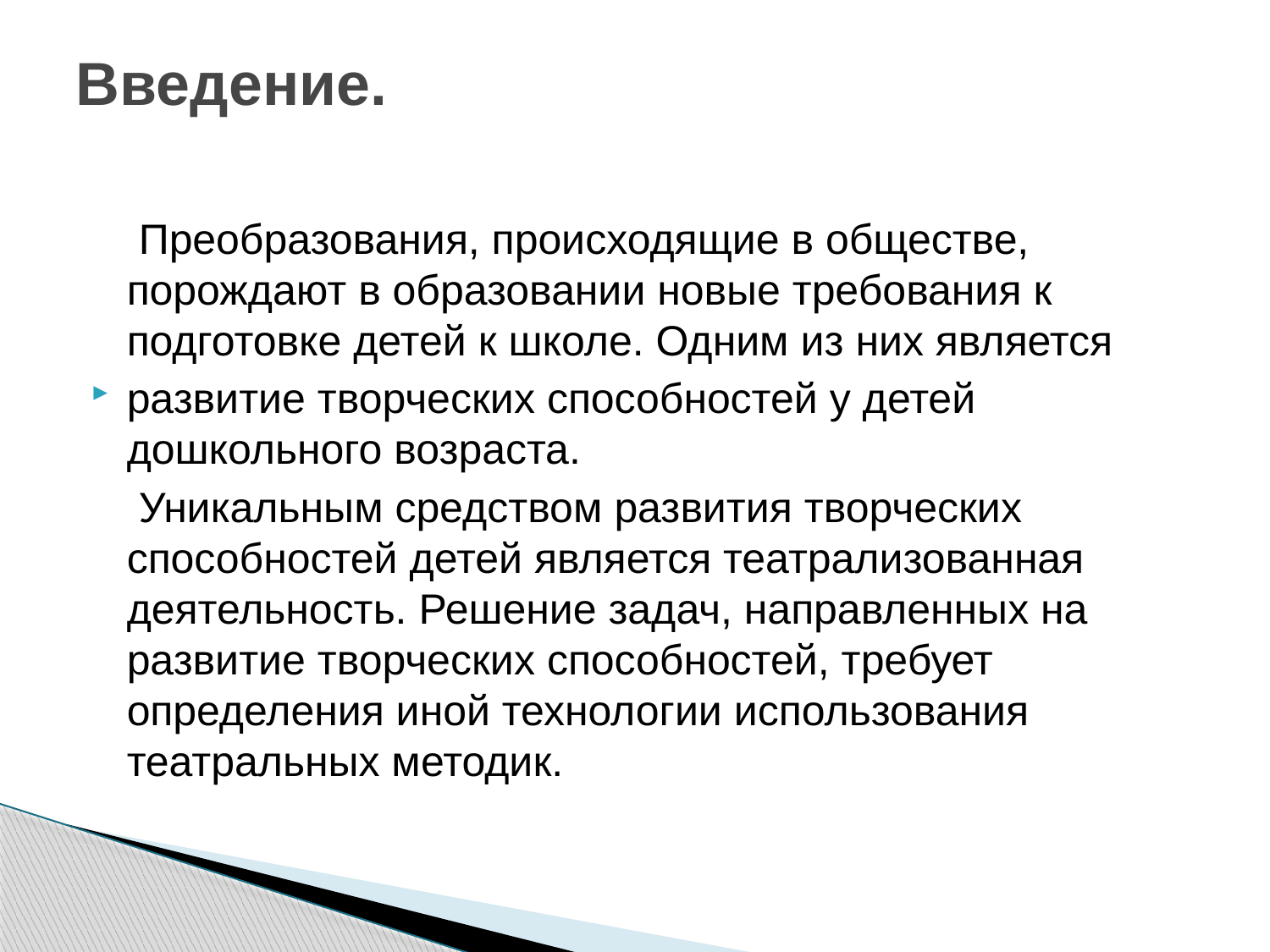

# Введение.
    Преобразования, происходящие в обществе, порождают в образовании новые требования к подготовке детей к школе. Одним из них является
развитие творческих способностей у детей дошкольного возраста.
    Уникальным средством развития творческих способностей детей является театрализованная деятельность. Решение задач, направленных на развитие творческих способностей, требует определения иной технологии использования театральных методик.